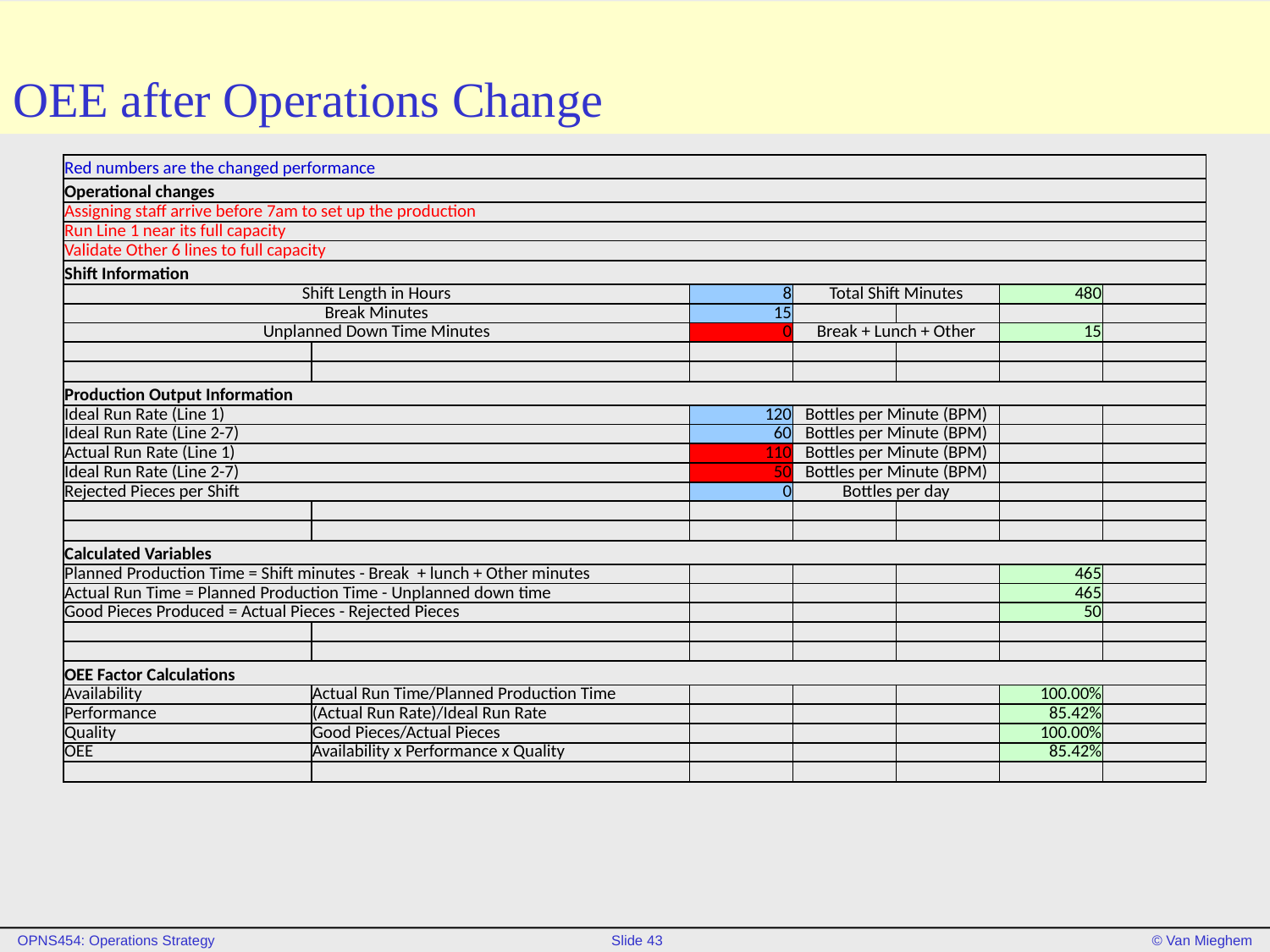

# OEE after Operations Change
| Red numbers are the changed performance |  |  |  |  |  |  |
| --- | --- | --- | --- | --- | --- | --- |
| Operational changes |  |  |  |  |  |  |
| Assigning staff arrive before 7am to set up the production |  |  |  |  |  |  |
| Run Line 1 near its full capacity |  |  |  |  |  |  |
| Validate Other 6 lines to full capacity |  |  |  |  |  |  |
| Shift Information |  |  |  |  |  |  |
| Shift Length in Hours |  | 8 | Total Shift Minutes |  | 480 |  |
| Break Minutes |  | 15 |  |  |  |  |
| Unplanned Down Time Minutes |  | 0 | Break + Lunch + Other |  | 15 |  |
|  |  |  |  |  |  |  |
|  |  |  |  |  |  |  |
| Production Output Information |  |  |  |  |  |  |
| Ideal Run Rate (Line 1) |  | 120 | Bottles per Minute (BPM) |  |  |  |
| Ideal Run Rate (Line 2-7) |  | 60 | Bottles per Minute (BPM) |  |  |  |
| Actual Run Rate (Line 1) |  | 110 | Bottles per Minute (BPM) |  |  |  |
| Ideal Run Rate (Line 2-7) |  | 50 | Bottles per Minute (BPM) |  |  |  |
| Rejected Pieces per Shift |  | 0 | Bottles per day |  |  |  |
|  |  |  |  |  |  |  |
|  |  |  |  |  |  |  |
| Calculated Variables |  |  |  |  |  |  |
| Planned Production Time = Shift minutes - Break + lunch + Other minutes |  |  |  |  | 465 |  |
| Actual Run Time = Planned Production Time - Unplanned down time |  |  |  |  | 465 |  |
| Good Pieces Produced = Actual Pieces - Rejected Pieces |  |  |  |  | 50 |  |
|  |  |  |  |  |  |  |
|  |  |  |  |  |  |  |
| OEE Factor Calculations |  |  |  |  |  |  |
| Availability | Actual Run Time/Planned Production Time |  |  |  | 100.00% |  |
| Performance | (Actual Run Rate)/Ideal Run Rate |  |  |  | 85.42% |  |
| Quality | Good Pieces/Actual Pieces |  |  |  | 100.00% |  |
| OEE | Availability x Performance x Quality |  |  |  | 85.42% |  |
|  |  |  |  |  |  |  |